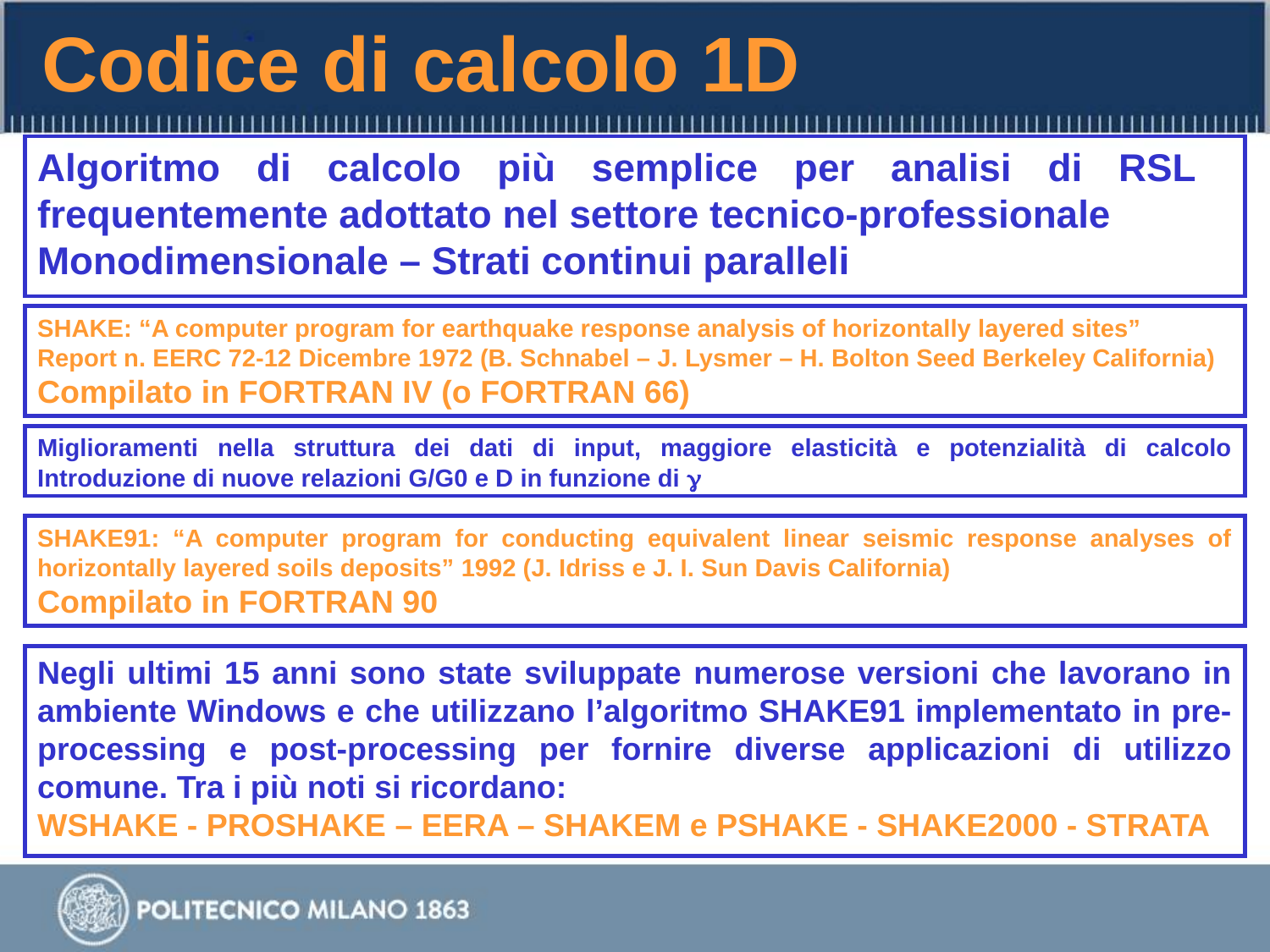

Codice di calcolo 1D
Algoritmo di calcolo più semplice per analisi di RSL  frequentemente adottato nel settore tecnico-professionale
Monodimensionale – Strati continui paralleli
SHAKE: “A computer program for earthquake response analysis of horizontally layered sites”
Report n. EERC 72-12 Dicembre 1972 (B. Schnabel – J. Lysmer – H. Bolton Seed Berkeley California)
Compilato in FORTRAN IV (o FORTRAN 66)
Miglioramenti nella struttura dei dati di input, maggiore elasticità e potenzialità di calcolo Introduzione di nuove relazioni G/G0 e D in funzione di γ
SHAKE91: “A computer program for conducting equivalent linear seismic response analyses of horizontally layered soils deposits” 1992 (J. Idriss e J. I. Sun Davis California)
Compilato in FORTRAN 90
Negli ultimi 15 anni sono state sviluppate numerose versioni che lavorano in ambiente Windows e che utilizzano l’algoritmo SHAKE91 implementato in pre-processing e post-processing per fornire diverse applicazioni di utilizzo comune. Tra i più noti si ricordano:
WSHAKE - PROSHAKE – EERA – SHAKEM e PSHAKE - SHAKE2000 - STRATA